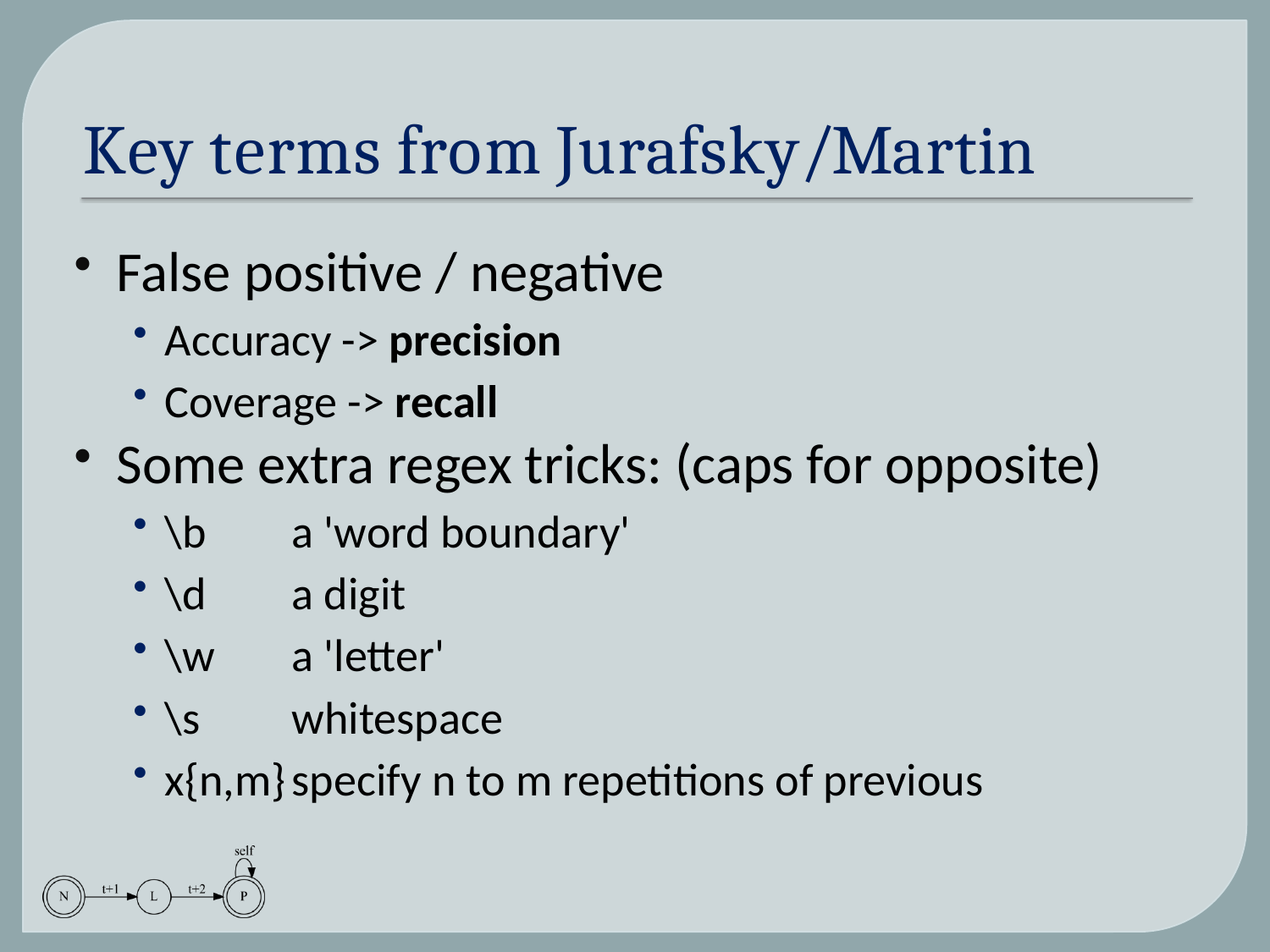

# Key terms from Jurafsky/Martin
False positive / negative
Accuracy -> precision
Coverage -> recall
Some extra regex tricks: (caps for opposite)
\b 	a 'word boundary'
\d 	a digit
\w	a 'letter'
\s 	whitespace
x{n,m}	specify n to m repetitions of previous